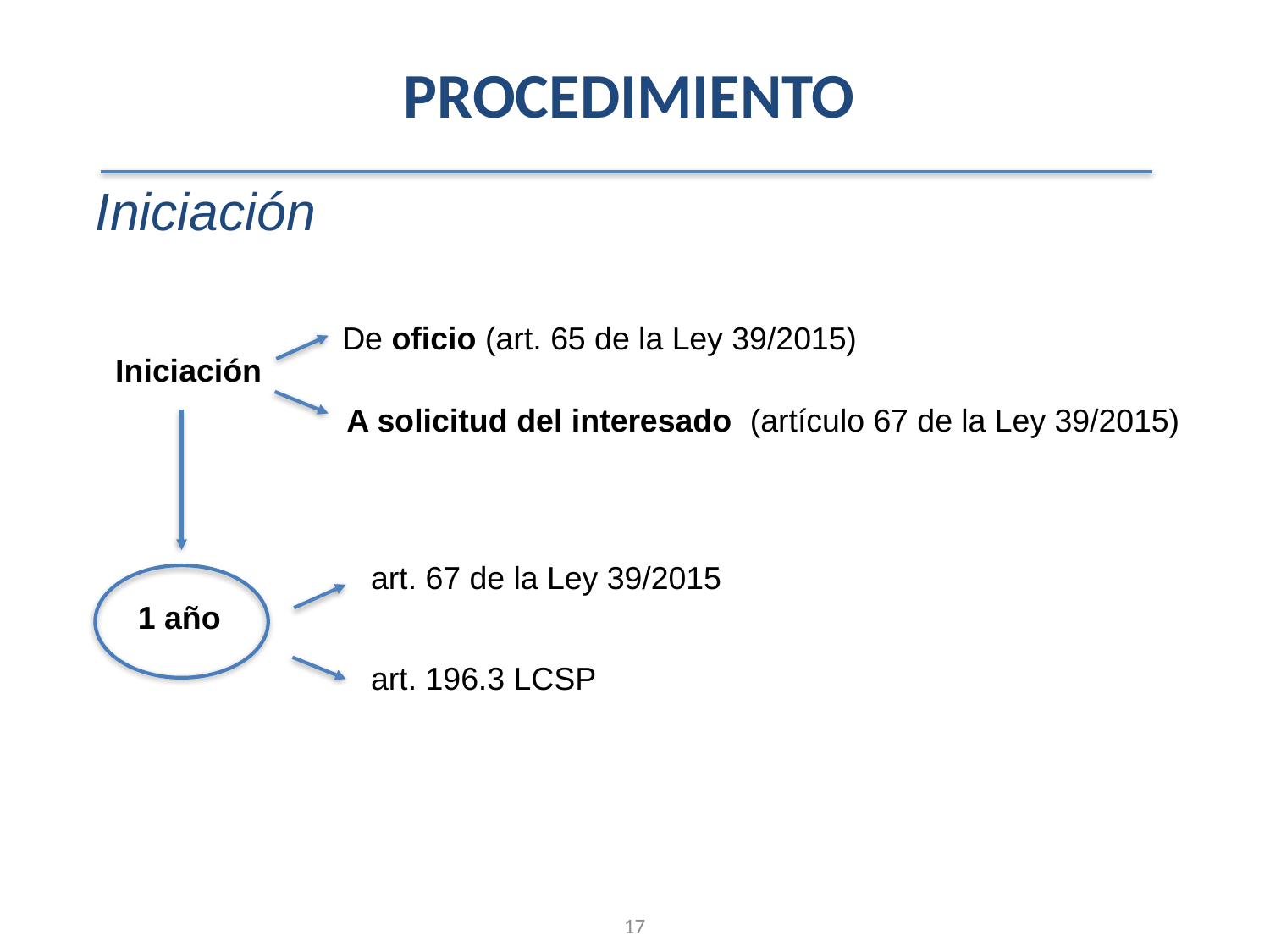

PROCEDIMIENTO
Iniciación
De oficio (art. 65 de la Ley 39/2015)

Iniciación
A solicitud del interesado  (artículo 67 de la Ley 39/2015)
art. 67 de la Ley 39/2015

1 año

art. 196.3 LCSP

17